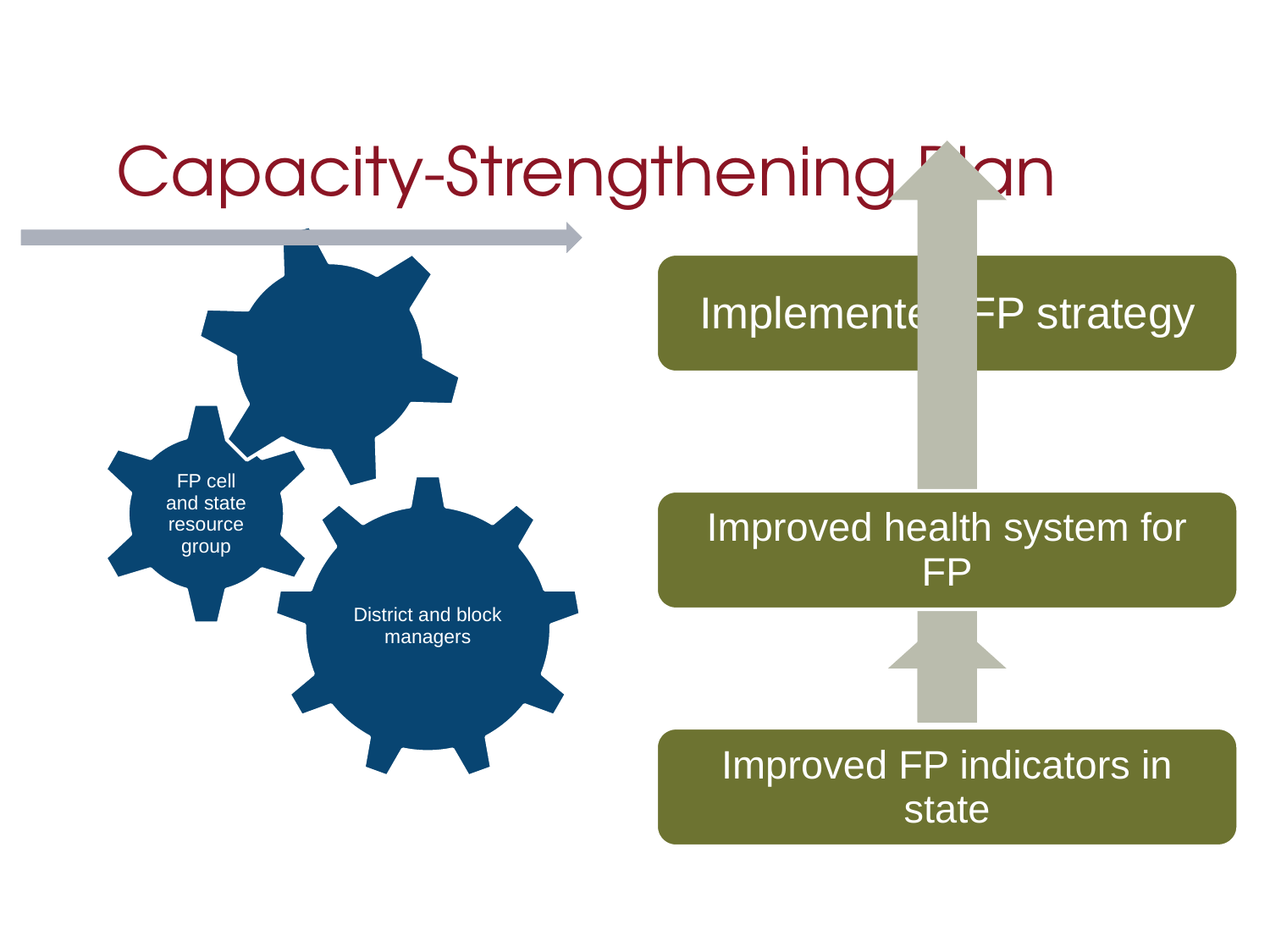

# Capacity-Strengthening Plan
District and block managers
FP cell and state resource group
Implemented FP strategy
Improved health system for FP
Improved FP indicators in state